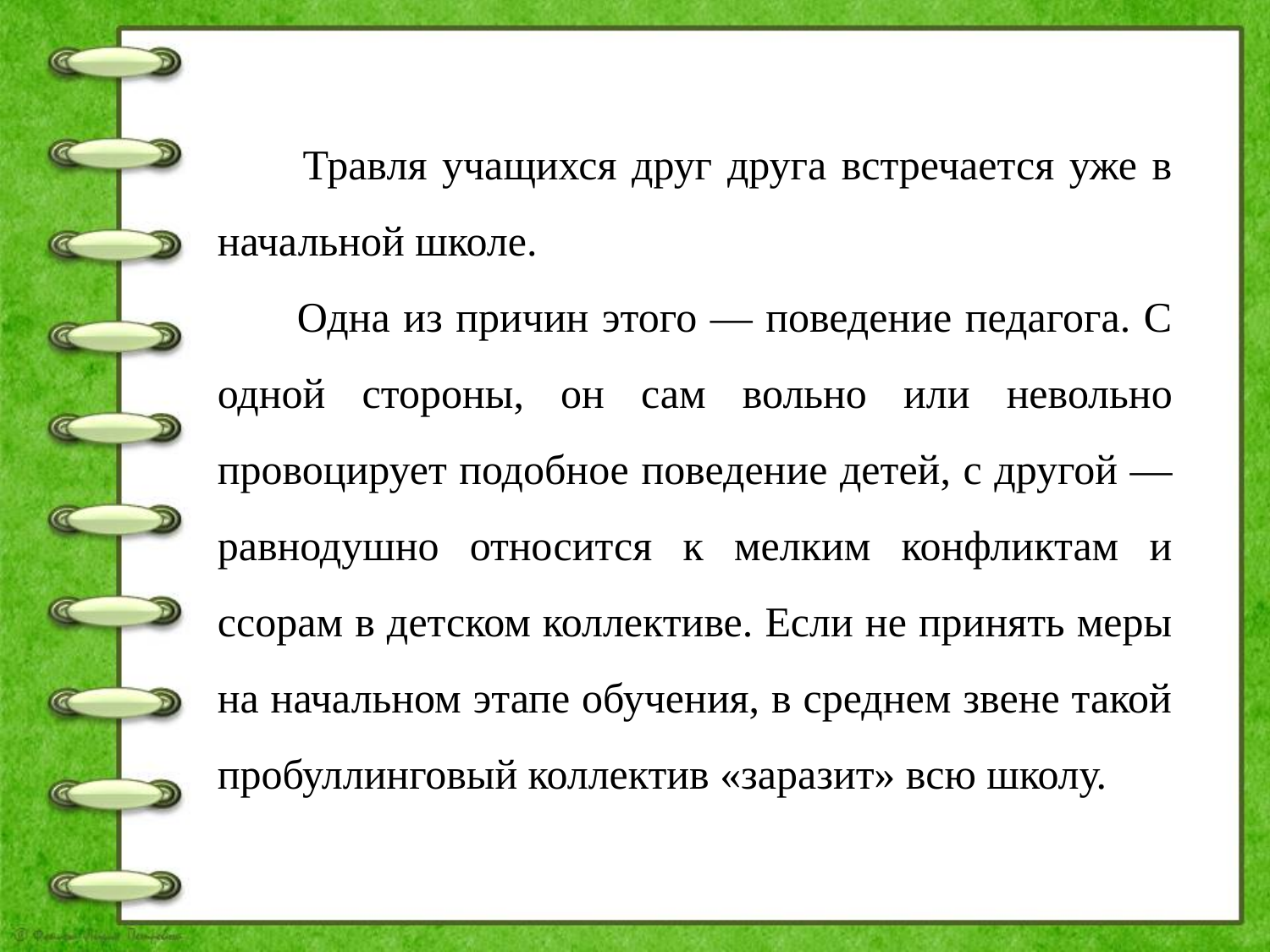

Травля учащихся друг друга встречается уже в начальной школе.
      Одна из причин этого — поведение педагога. С одной стороны, он сам вольно или невольно провоцирует подобное поведение детей, с другой — равнодушно относится к мелким конфликтам и ссорам в детском коллективе. Если не принять меры на начальном этапе обучения, в среднем звене такой пробуллинговый коллектив «заразит» всю школу.